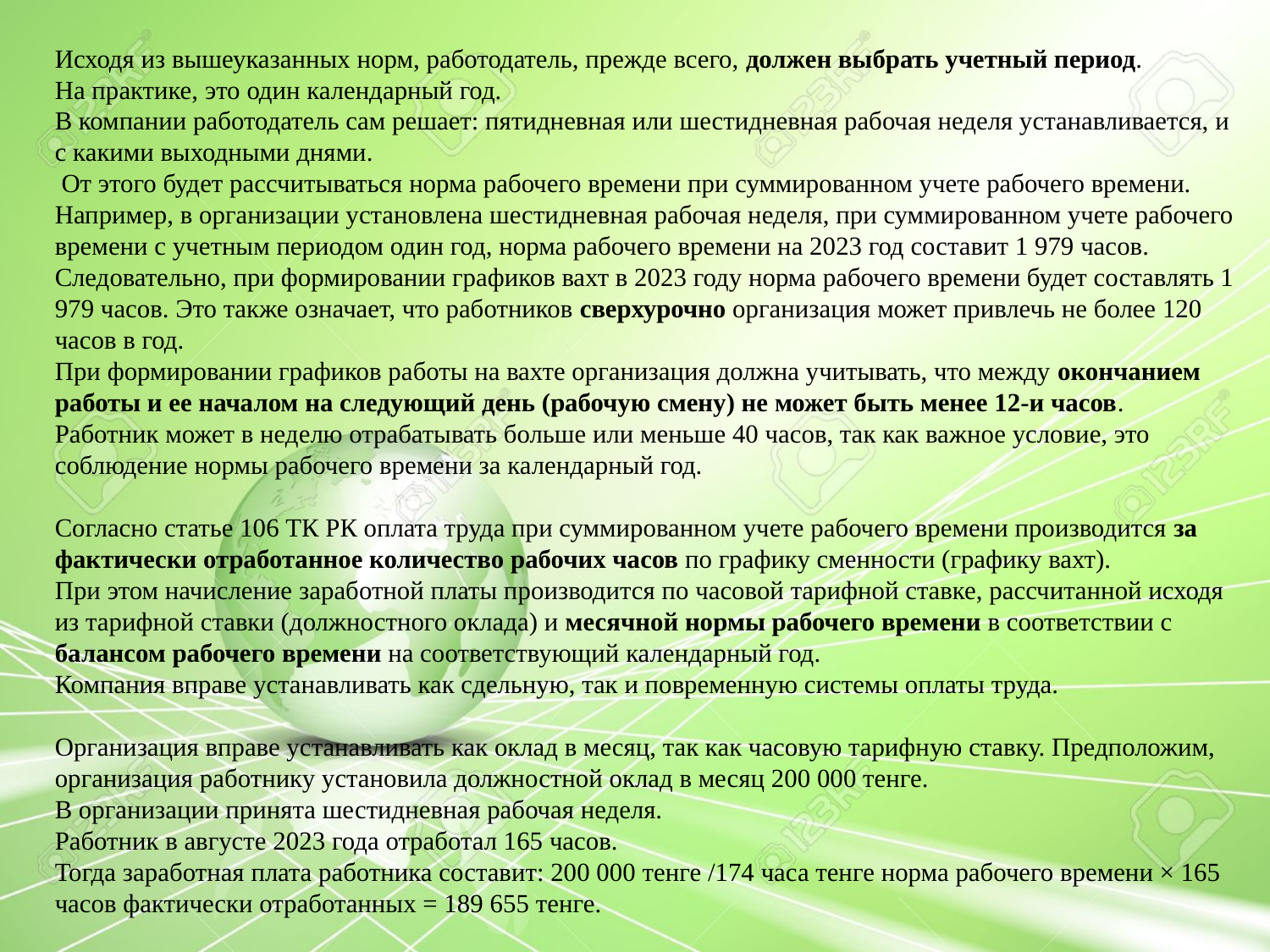

Исходя из вышеуказанных норм, работодатель, прежде всего, должен выбрать учетный период.
На практике, это один календарный год.
В компании работодатель сам решает: пятидневная или шестидневная рабочая неделя устанавливается, и с какими выходными днями.
 От этого будет рассчитываться норма рабочего времени при суммированном учете рабочего времени. Например, в организации установлена шестидневная рабочая неделя, при суммированном учете рабочего времени с учетным периодом один год, норма рабочего времени на 2023 год составит 1 979 часов. Следовательно, при формировании графиков вахт в 2023 году норма рабочего времени будет составлять 1 979 часов. Это также означает, что работников сверхурочно организация может привлечь не более 120 часов в год.
При формировании графиков работы на вахте организация должна учитывать, что между окончанием работы и ее началом на следующий день (рабочую смену) не может быть менее 12-и часов.
Работник может в неделю отрабатывать больше или меньше 40 часов, так как важное условие, это соблюдение нормы рабочего времени за календарный год.

Согласно статье 106 ТК РК оплата труда при суммированном учете рабочего времени производится за фактически отработанное количество рабочих часов по графику сменности (графику вахт).
При этом начисление заработной платы производится по часовой тарифной ставке, рассчитанной исходя из тарифной ставки (должностного оклада) и месячной нормы рабочего времени в соответствии с балансом рабочего времени на соответствующий календарный год.
Компания вправе устанавливать как сдельную, так и повременную системы оплаты труда.

Организация вправе устанавливать как оклад в месяц, так как часовую тарифную ставку. Предположим, организация работнику установила должностной оклад в месяц 200 000 тенге.
В организации принята шестидневная рабочая неделя.
Работник в августе 2023 года отработал 165 часов.
Тогда заработная плата работника составит: 200 000 тенге /174 часа тенге норма рабочего времени × 165 часов фактически отработанных = 189 655 тенге.